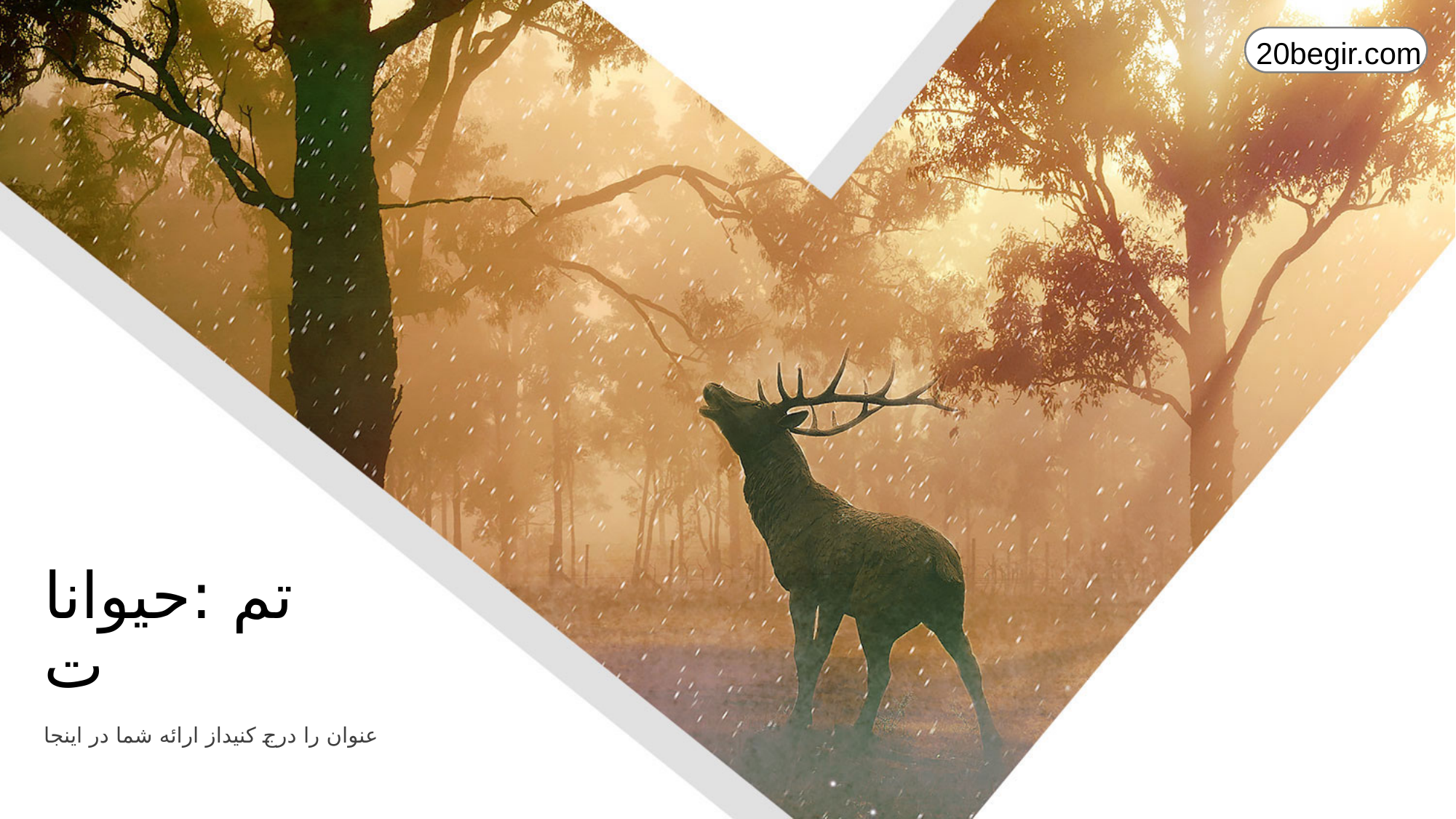

20begir.com
# تم :حیوانات
عنوان را درج کنیداز ارائه شما در اینجا